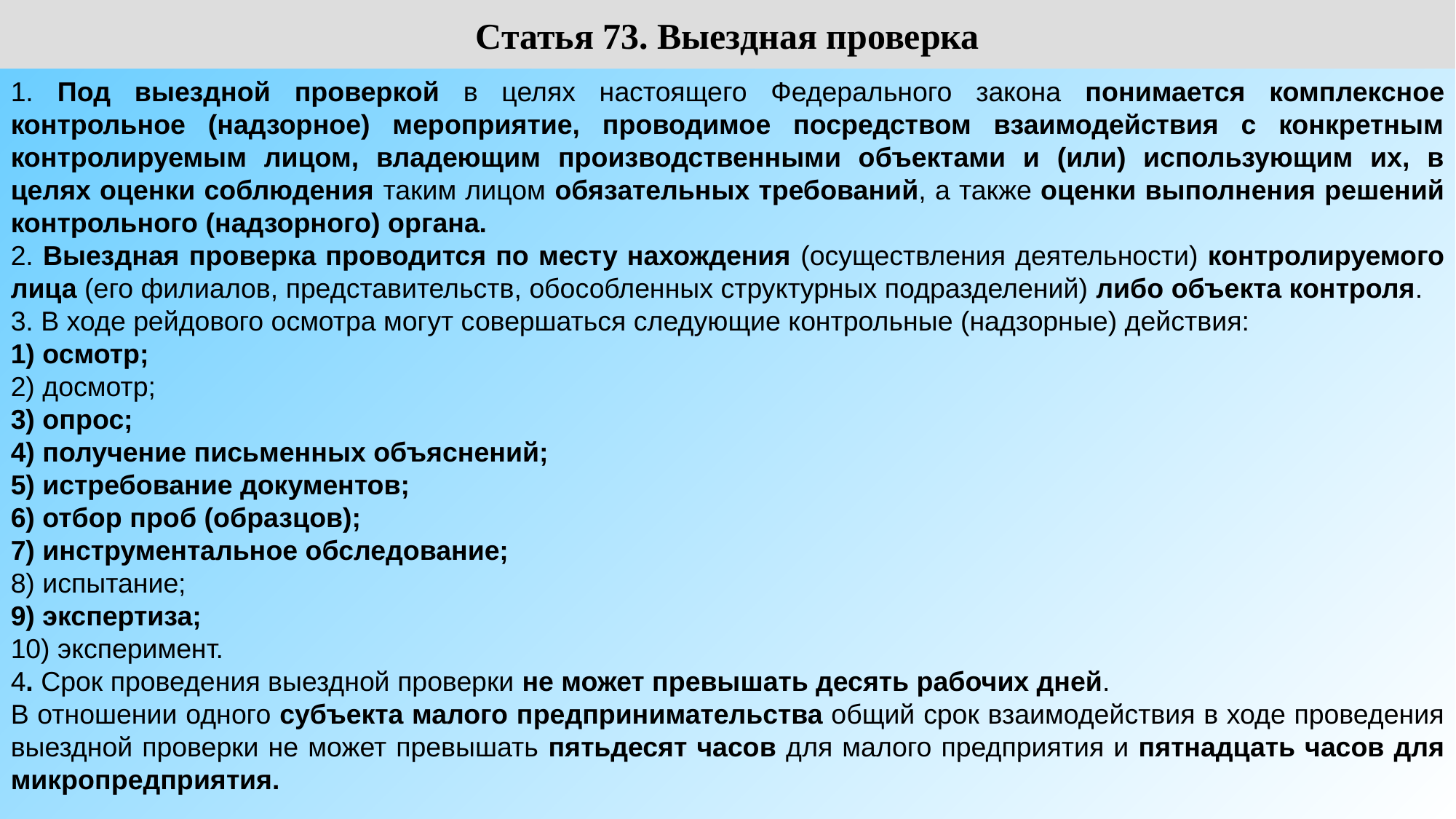

Статья 73. Выездная проверка
1. Под выездной проверкой в целях настоящего Федерального закона понимается комплексное контрольное (надзорное) мероприятие, проводимое посредством взаимодействия с конкретным контролируемым лицом, владеющим производственными объектами и (или) использующим их, в целях оценки соблюдения таким лицом обязательных требований, а также оценки выполнения решений контрольного (надзорного) органа.
2. Выездная проверка проводится по месту нахождения (осуществления деятельности) контролируемого лица (его филиалов, представительств, обособленных структурных подразделений) либо объекта контроля.
3. В ходе рейдового осмотра могут совершаться следующие контрольные (надзорные) действия:
1) осмотр;
2) досмотр;
3) опрос;
4) получение письменных объяснений;
5) истребование документов;
6) отбор проб (образцов);
7) инструментальное обследование;
8) испытание;
9) экспертиза;
10) эксперимент.
4. Срок проведения выездной проверки не может превышать десять рабочих дней.
В отношении одного субъекта малого предпринимательства общий срок взаимодействия в ходе проведения выездной проверки не может превышать пятьдесят часов для малого предприятия и пятнадцать часов для микропредприятия.